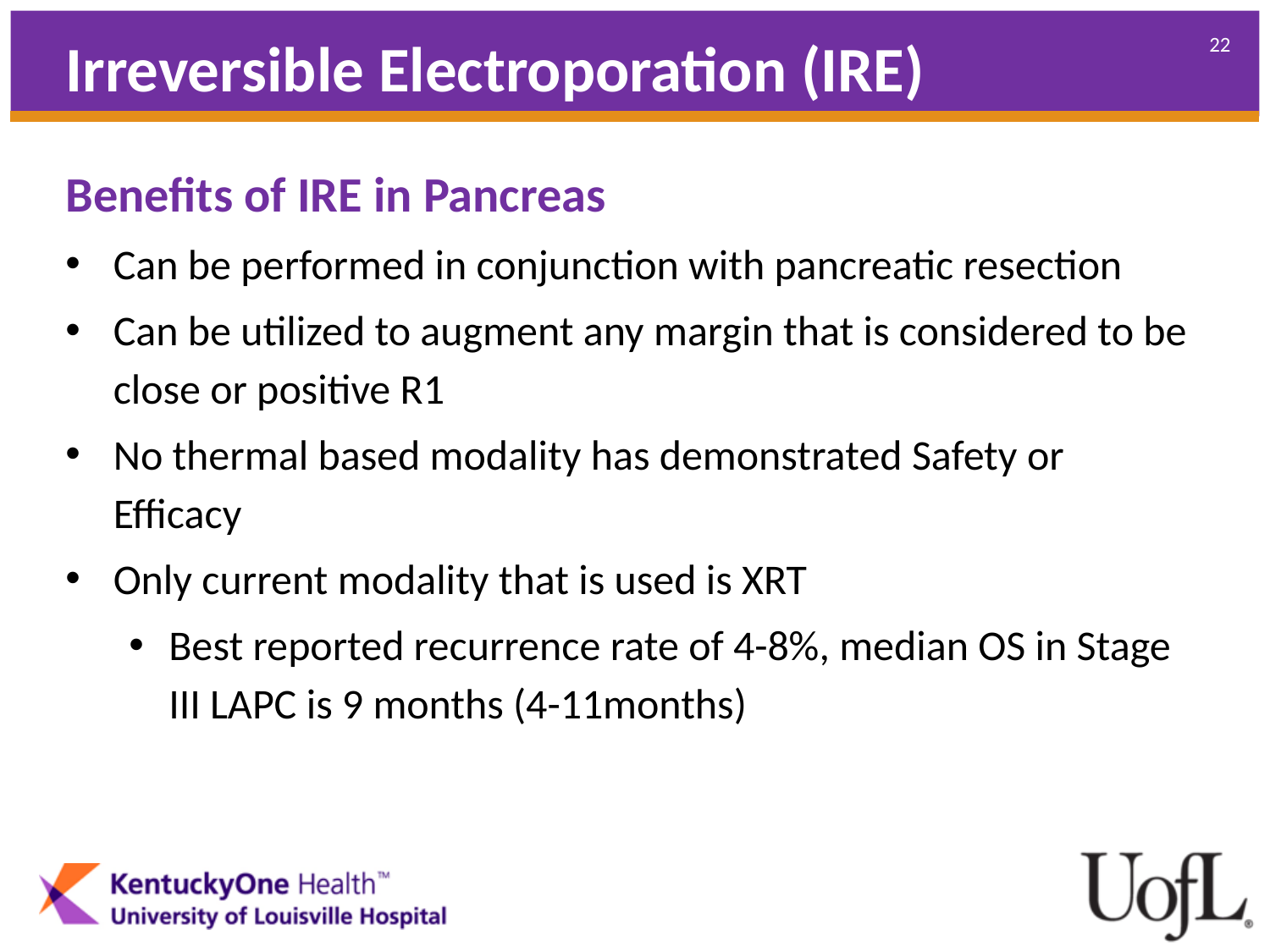

Irreversible Electroporation (IRE)
Benefits of IRE in Pancreas
Can be performed in conjunction with pancreatic resection
Can be utilized to augment any margin that is considered to be close or positive R1
No thermal based modality has demonstrated Safety or Efficacy
Only current modality that is used is XRT
Best reported recurrence rate of 4-8%, median OS in Stage III LAPC is 9 months (4-11months)